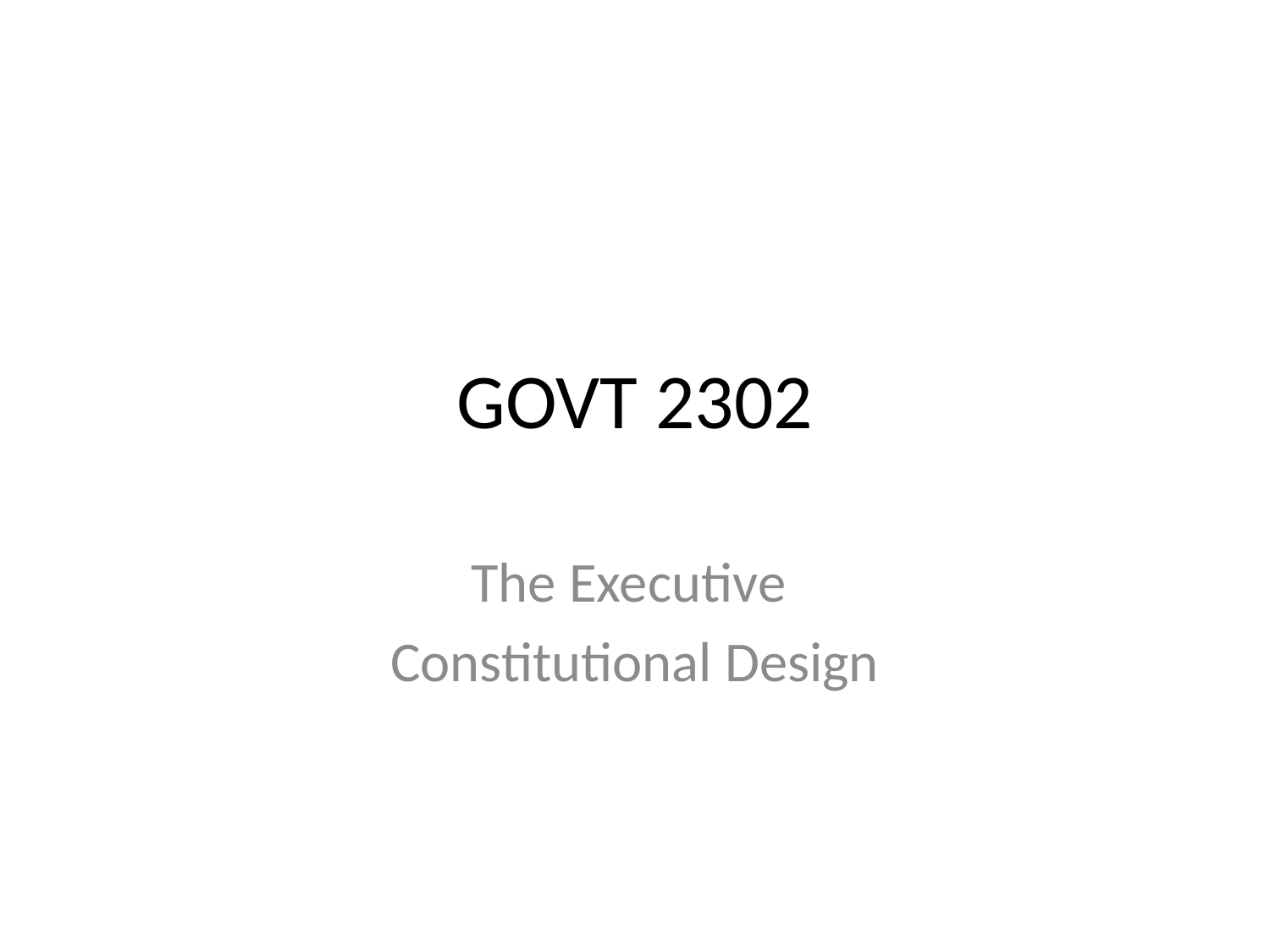

# GOVT 2302
The Executive
Constitutional Design